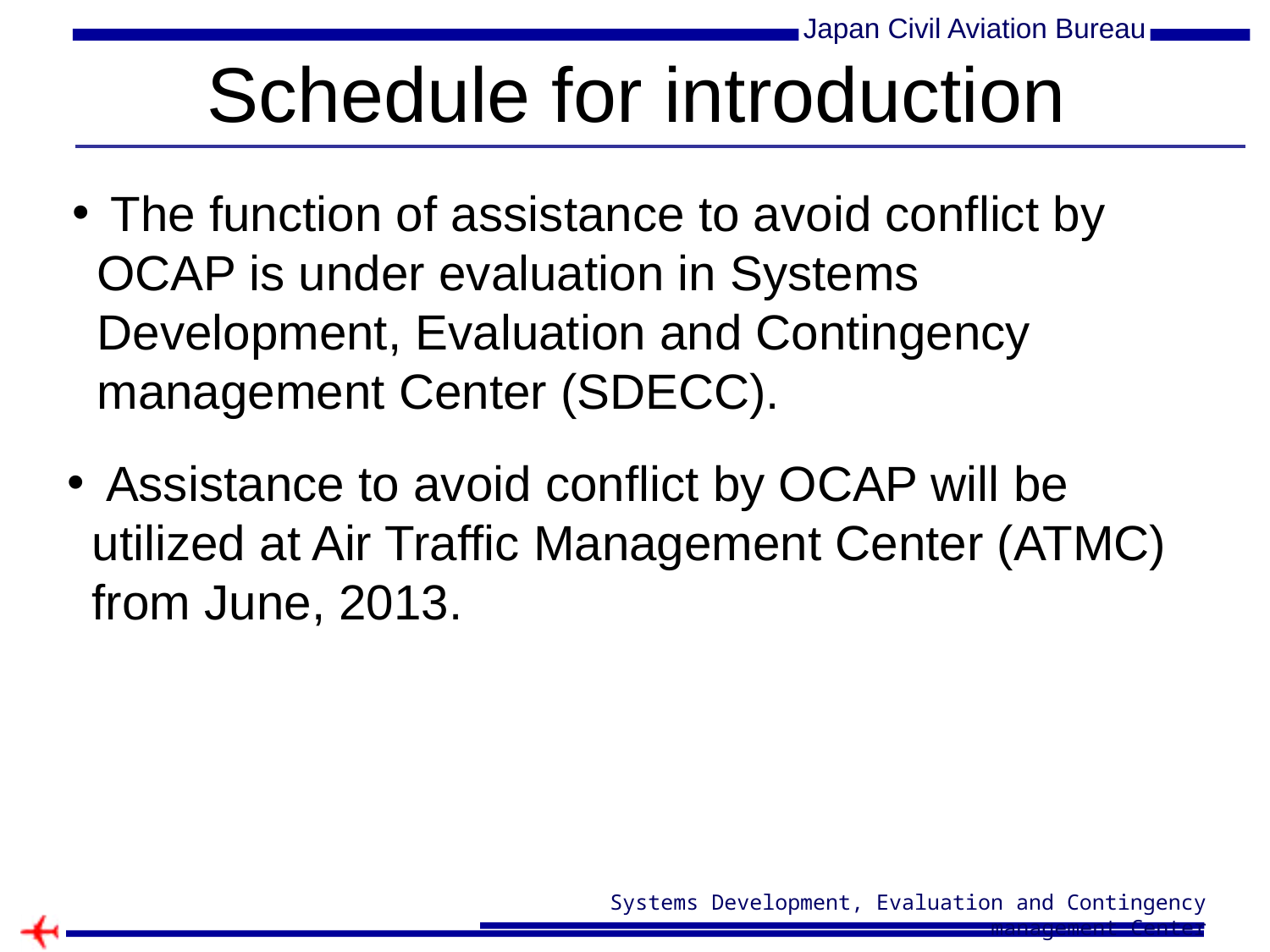

# Schedule for introduction
 The function of assistance to avoid conflict by OCAP is under evaluation in Systems Development, Evaluation and Contingency management Center (SDECC).

 Assistance to avoid conflict by OCAP will be utilized at Air Traffic Management Center (ATMC) from June, 2013.